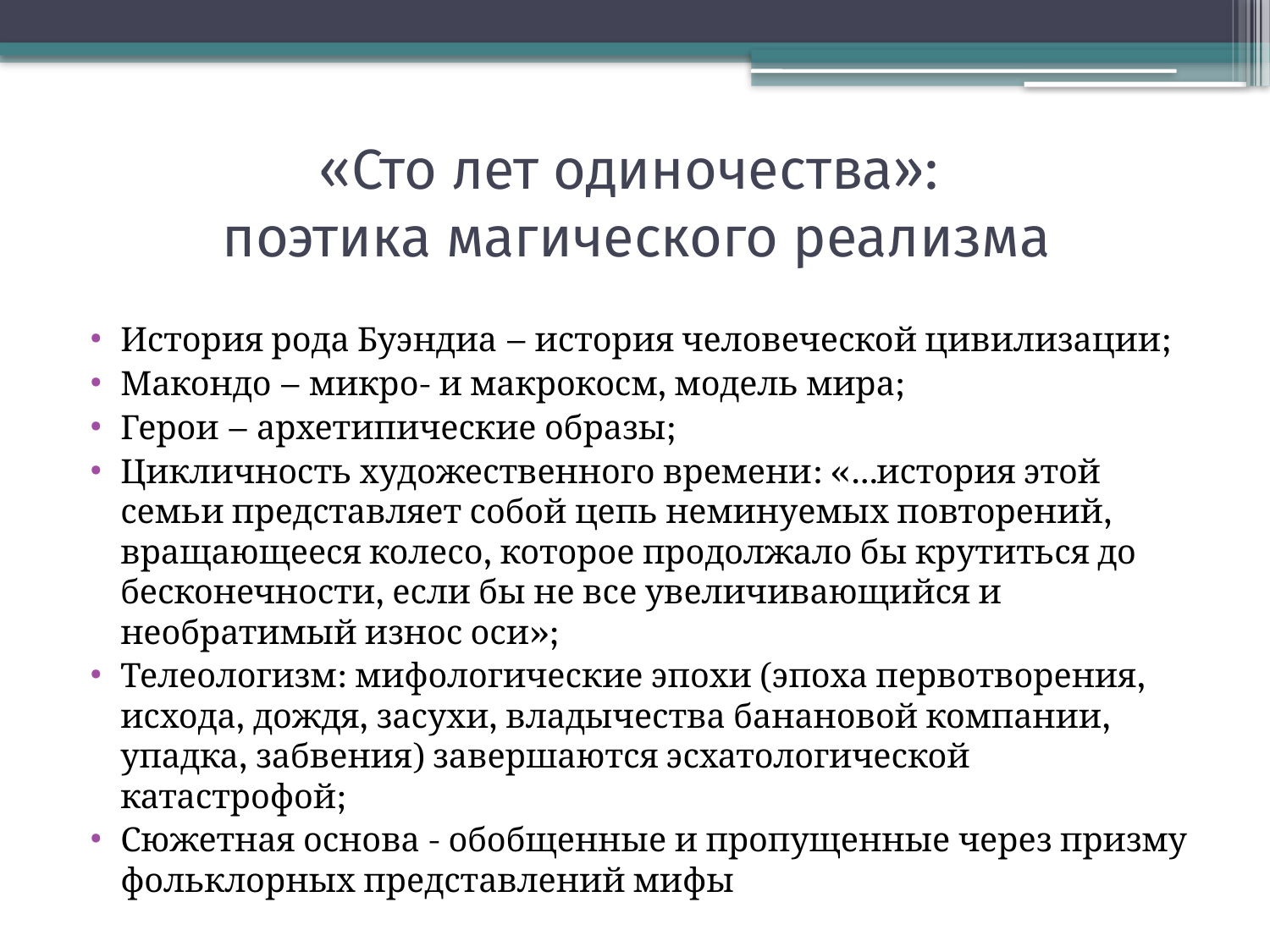

# «Сто лет одиночества»: поэтика магического реализма
История рода Буэндиа – история человеческой цивилизации;
Макондо – микро- и макрокосм, модель мира;
Герои – архетипические образы;
Цикличность художественного времени: «…история этой семьи представляет собой цепь неминуемых повторений, вращающееся колесо, которое продолжало бы крутиться до бесконечности, если бы не все увеличивающийся и необратимый износ оси»;
Телеологизм: мифологические эпохи (эпоха первотворения, исхода, дождя, засухи, владычества банановой компании, упадка, забвения) завершаются эсхатологической катастрофой;
Сюжетная основа - обобщенные и пропущенные через призму фольклорных представлений мифы